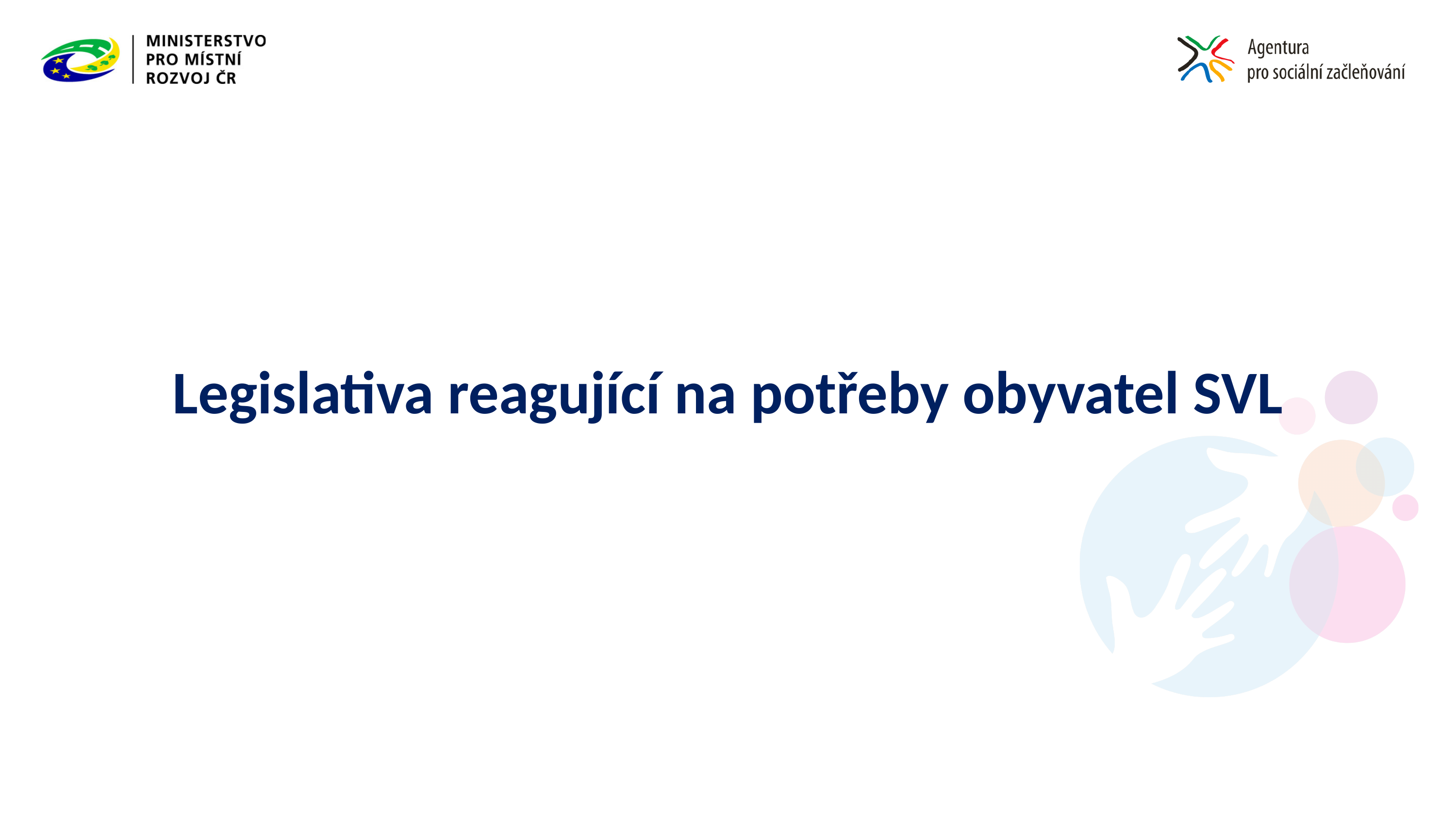

# Legislativa reagující na potřeby obyvatel SVL